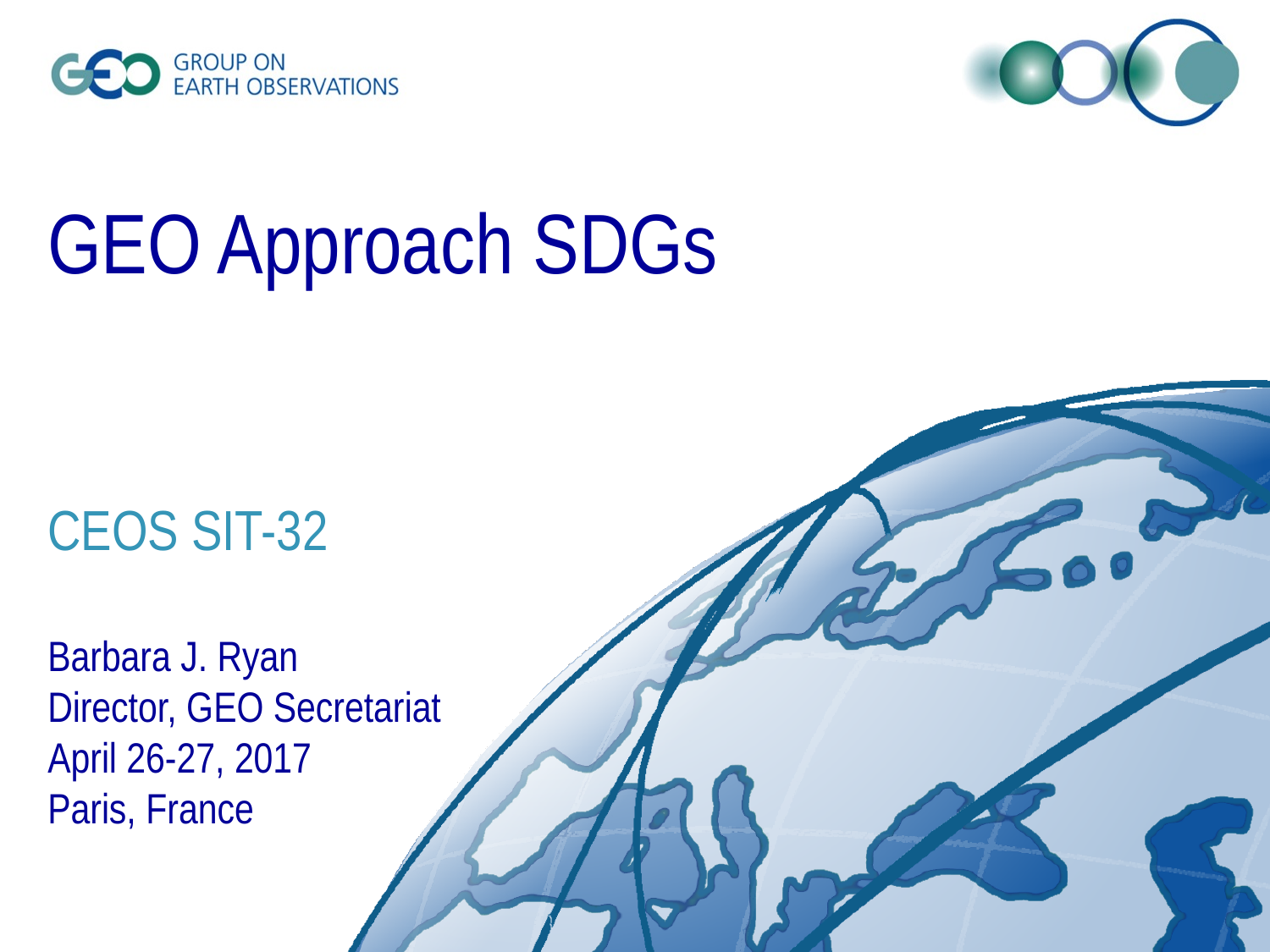

GEO Approach SDGs
CEOS SIT-32
Barbara J. Ryan
Director, GEO Secretariat
April 26-27, 2017
Paris, France